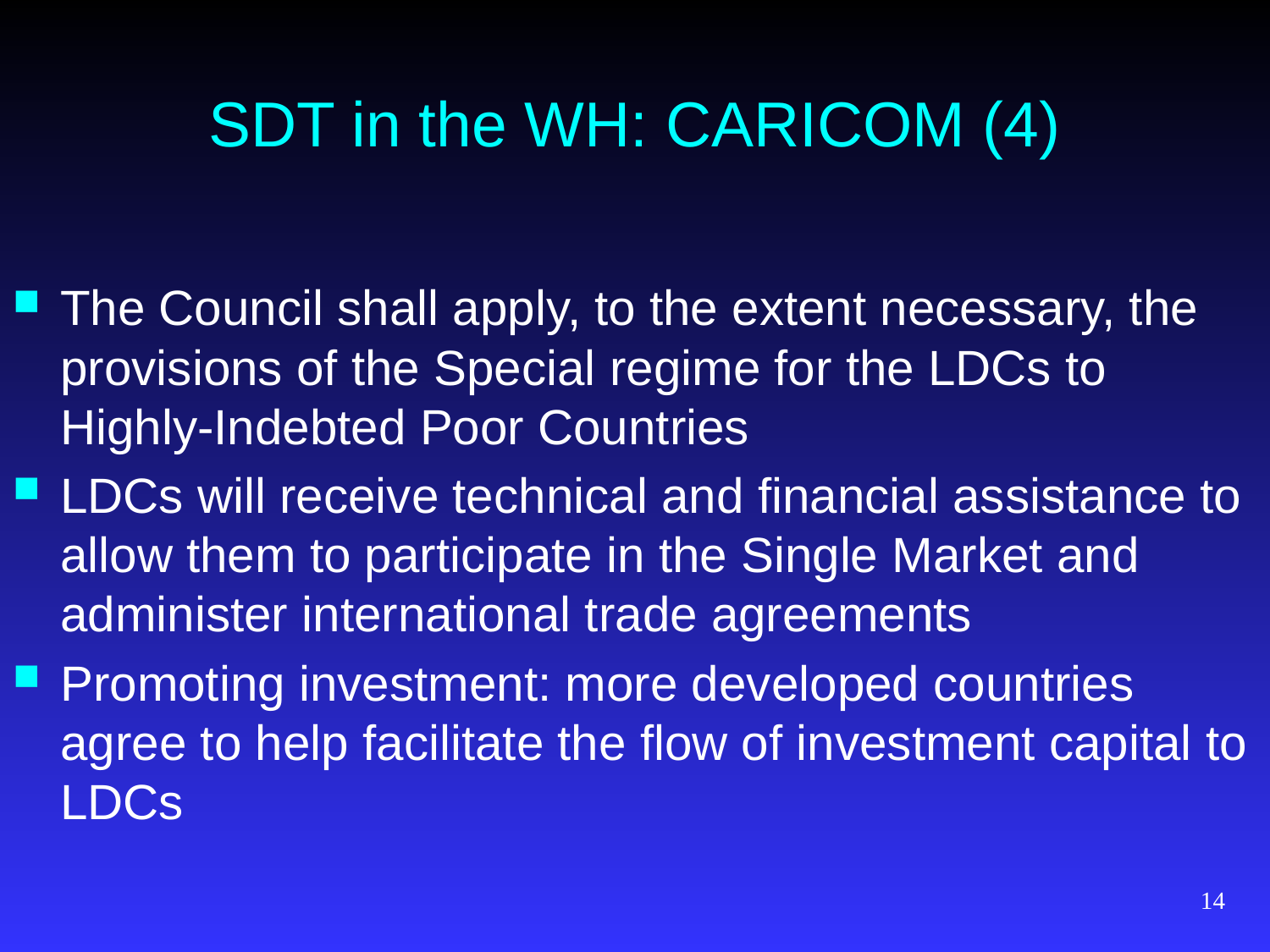

# SDT in the WH: CARICOM (4)
The Council shall apply, to the extent necessary, the provisions of the Special regime for the LDCs to Highly-Indebted Poor Countries
LDCs will receive technical and financial assistance to allow them to participate in the Single Market and administer international trade agreements
Promoting investment: more developed countries agree to help facilitate the flow of investment capital to LDCs
14